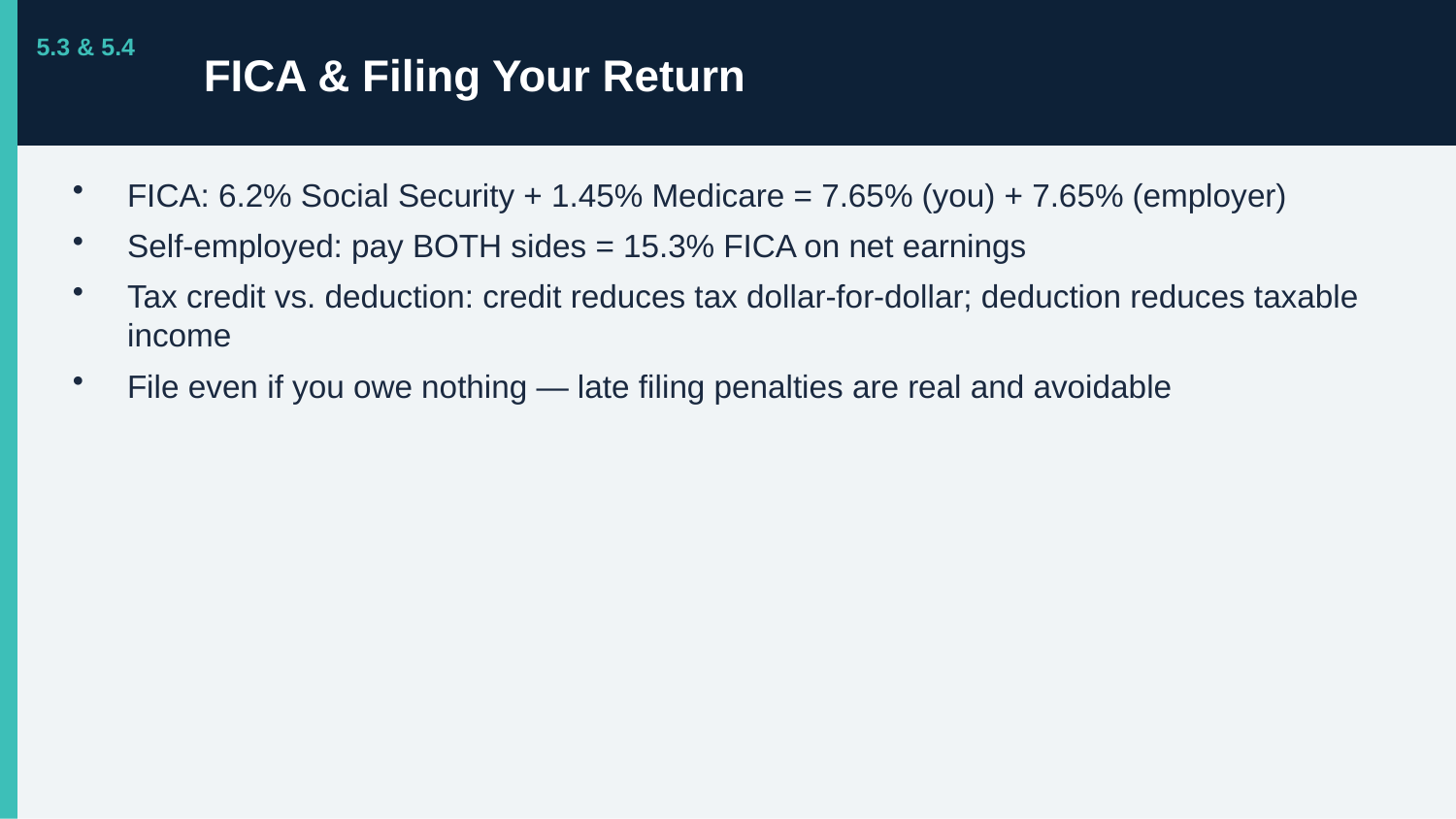

FICA & Filing Your Return
5.3 & 5.4
FICA: 6.2% Social Security + 1.45% Medicare = 7.65% (you) + 7.65% (employer)
Self-employed: pay BOTH sides = 15.3% FICA on net earnings
Tax credit vs. deduction: credit reduces tax dollar-for-dollar; deduction reduces taxable income
File even if you owe nothing — late filing penalties are real and avoidable